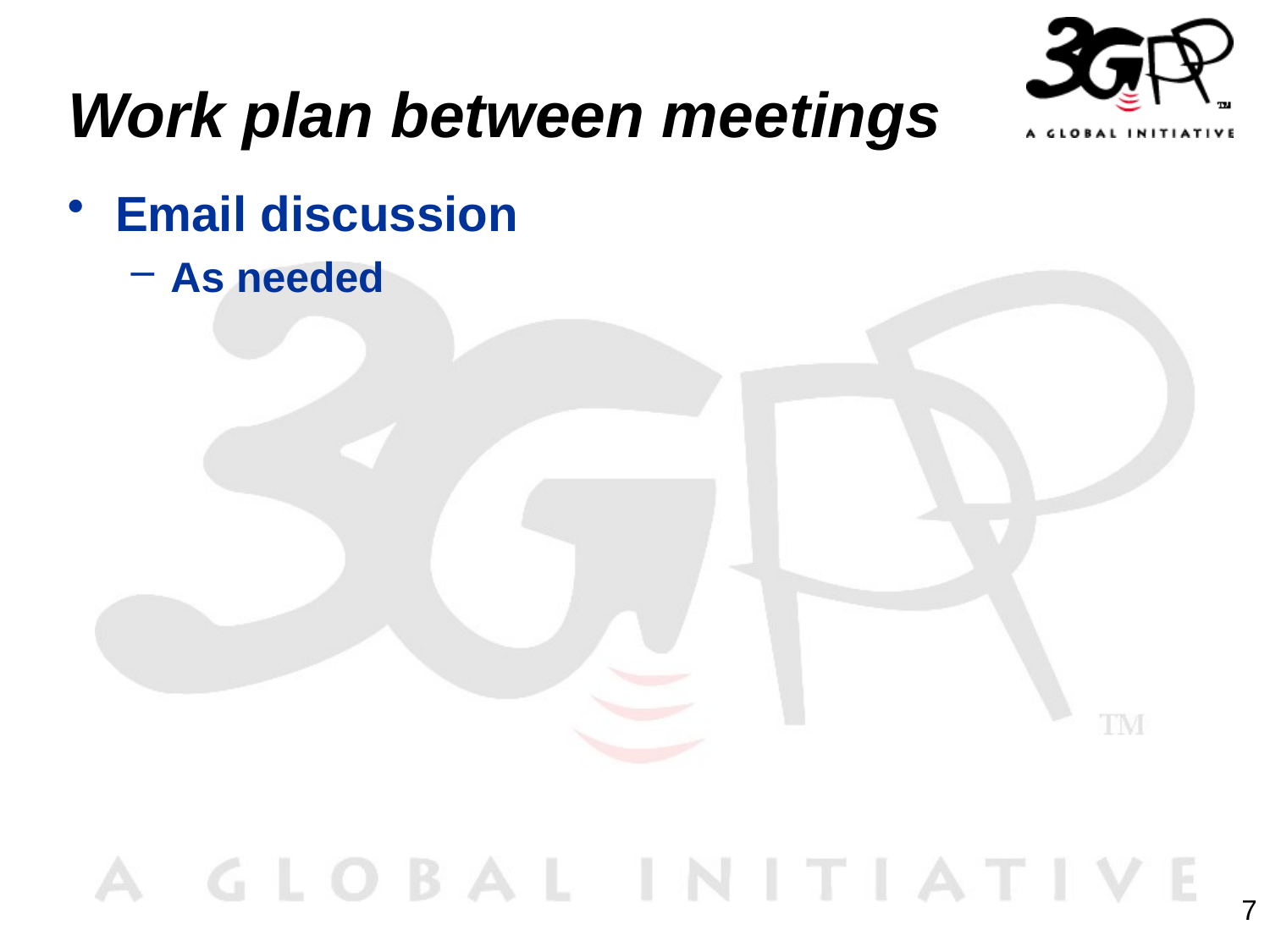

# Work plan between meetings
Email discussion
As needed
7